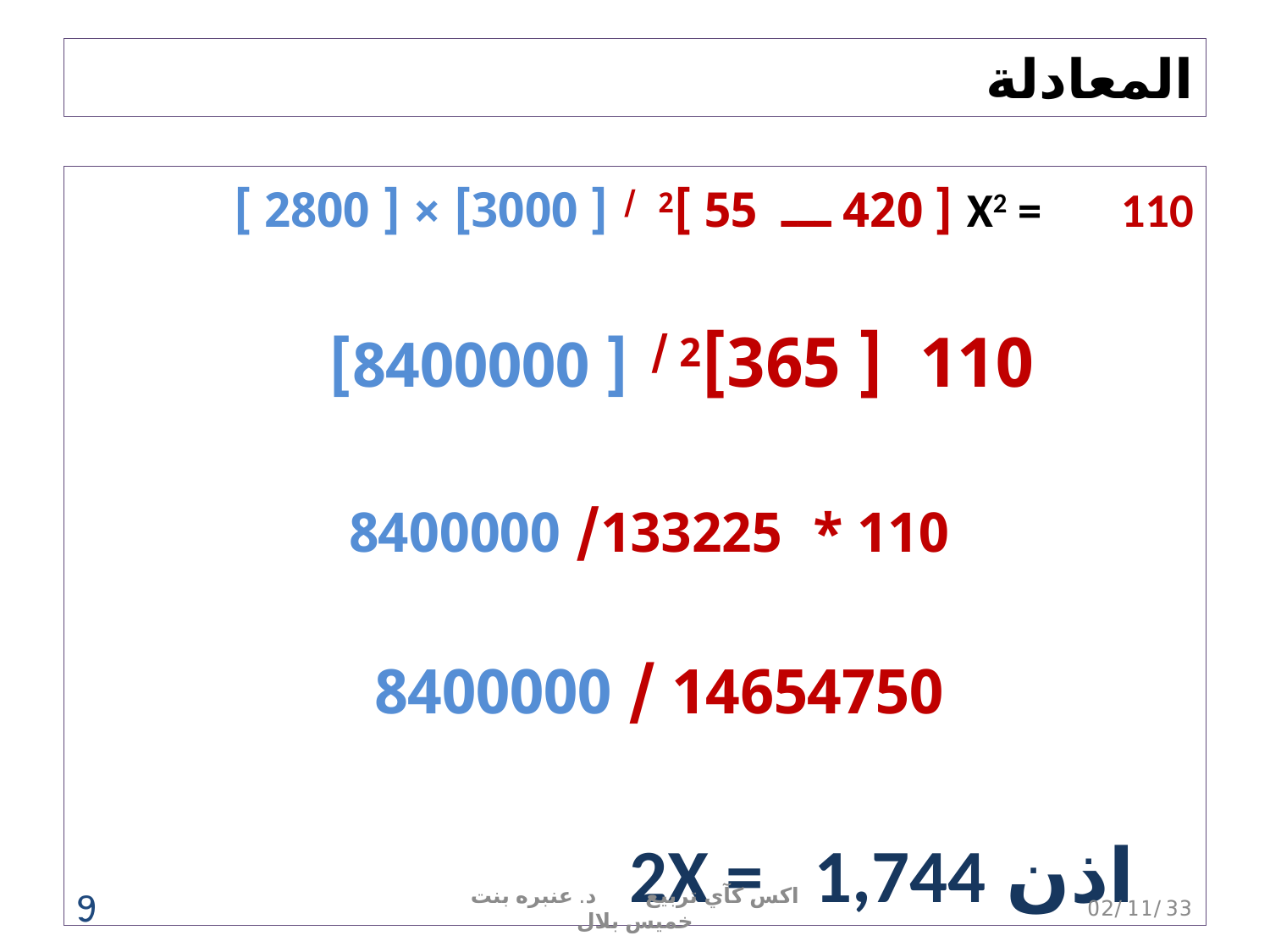

# المعادلة
X2 =       110 [ 420 ـــ  55 ]2   /  [ 3000] × [ 2800 ]

         110  [ 365]2 /  [ 8400000]

110 *  133225/ 8400000

14654750 / 8400000

   اذن 2X =   1,744

9
اكس كآي تربيع        د. عنبره بنت خميس بلال
02/11/33